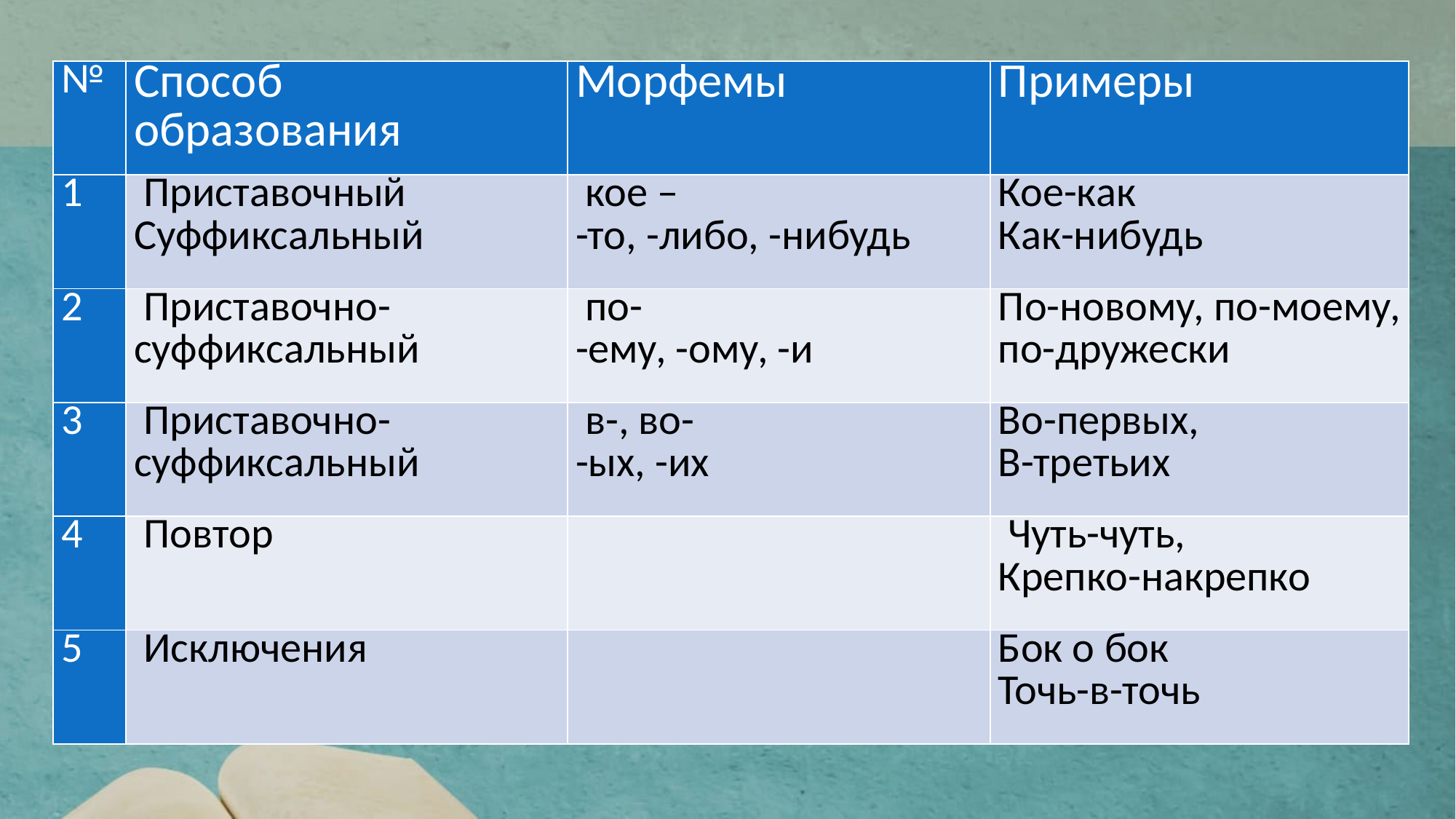

| № | Способ образования | Морфемы | Примеры |
| --- | --- | --- | --- |
| 1 | Приставочный Суффиксальный | кое – -то, -либо, -нибудь | Кое-как Как-нибудь |
| 2 | Приставочно-суффиксальный | по- -ему, -ому, -и | По-новому, по-моему, по-дружески |
| 3 | Приставочно-суффиксальный | в-, во- -ых, -их | Во-первых, В-третьих |
| 4 | Повтор |  | Чуть-чуть, Крепко-накрепко |
| 5 | Исключения |  | Бок о бок Точь-в-точь |